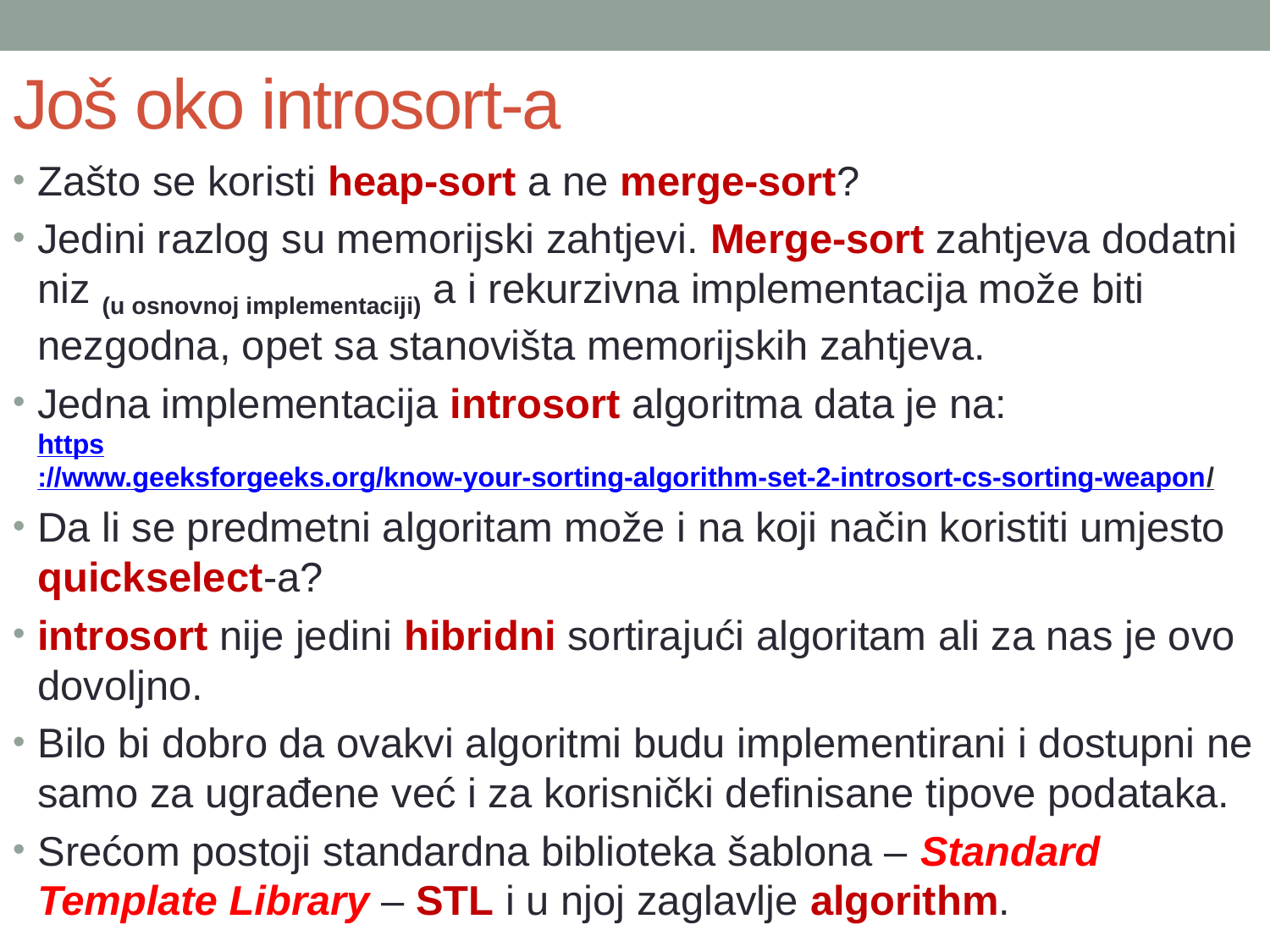

# Još oko introsort-a
Zašto se koristi heap-sort a ne merge-sort?
Jedini razlog su memorijski zahtjevi. Merge-sort zahtjeva dodatni niz (u osnovnoj implementaciji) a i rekurzivna implementacija može biti nezgodna, opet sa stanovišta memorijskih zahtjeva.
Jedna implementacija introsort algoritma data je na:
https://www.geeksforgeeks.org/know-your-sorting-algorithm-set-2-introsort-cs-sorting-weapon/
Da li se predmetni algoritam može i na koji način koristiti umjesto quickselect-a?
introsort nije jedini hibridni sortirajući algoritam ali za nas je ovo dovoljno.
Bilo bi dobro da ovakvi algoritmi budu implementirani i dostupni ne samo za ugrađene već i za korisnički definisane tipove podataka.
Srećom postoji standardna biblioteka šablona – Standard Template Library – STL i u njoj zaglavlje algorithm.